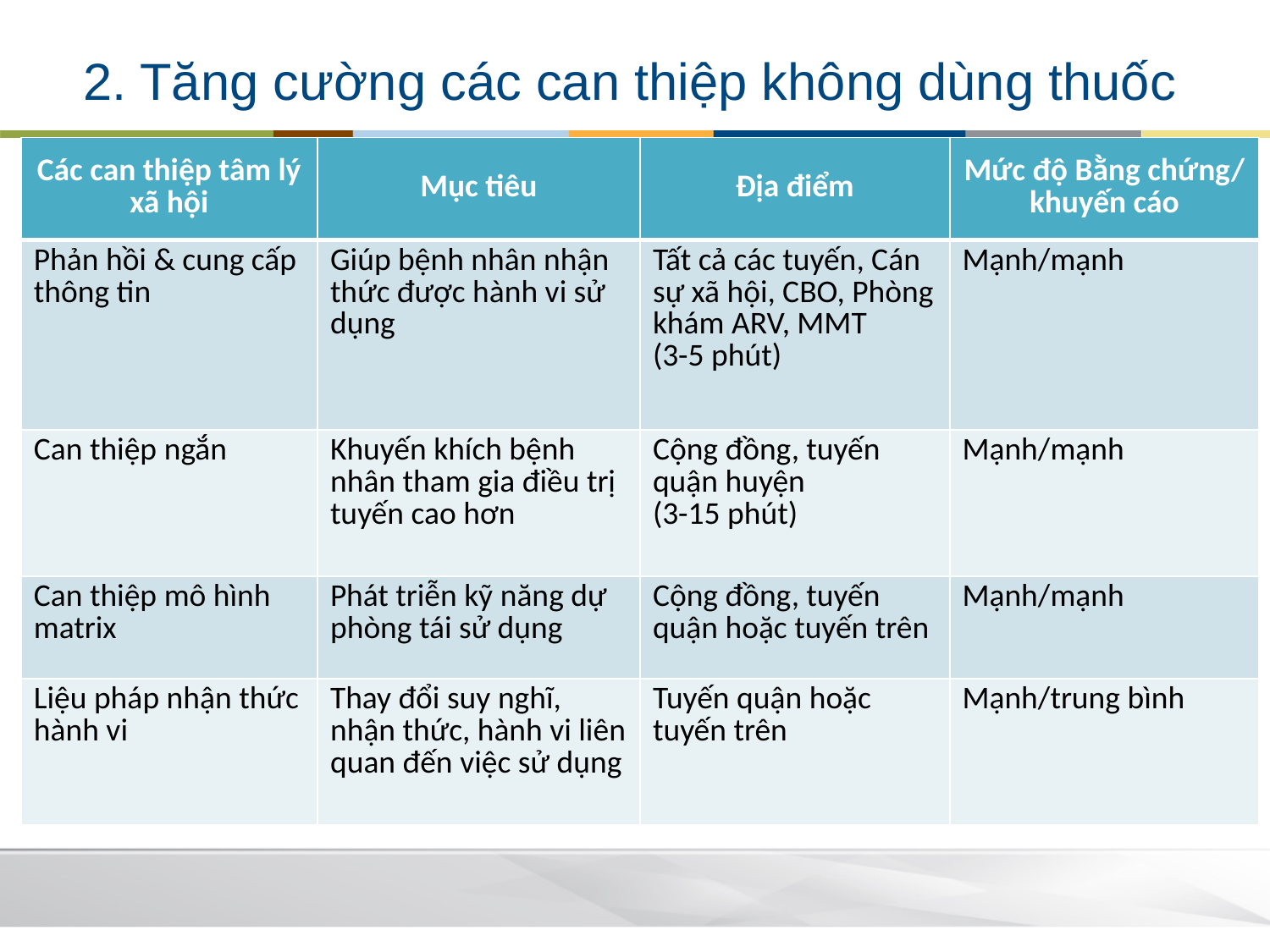

# 2. Tăng cường các can thiệp không dùng thuốc
| Các can thiệp tâm lý xã hội | Mục tiêu | Địa điểm | Mức độ Bằng chứng/ khuyến cáo |
| --- | --- | --- | --- |
| Phản hồi & cung cấp thông tin | Giúp bệnh nhân nhận thức được hành vi sử dụng | Tất cả các tuyến, Cán sự xã hội, CBO, Phòng khám ARV, MMT (3-5 phút) | Mạnh/mạnh |
| Can thiệp ngắn | Khuyến khích bệnh nhân tham gia điều trị tuyến cao hơn | Cộng đồng, tuyến quận huyện (3-15 phút) | Mạnh/mạnh |
| Can thiệp mô hình matrix | Phát triễn kỹ năng dự phòng tái sử dụng | Cộng đồng, tuyến quận hoặc tuyến trên | Mạnh/mạnh |
| Liệu pháp nhận thức hành vi | Thay đổi suy nghĩ, nhận thức, hành vi liên quan đến việc sử dụng | Tuyến quận hoặc tuyến trên | Mạnh/trung bình |